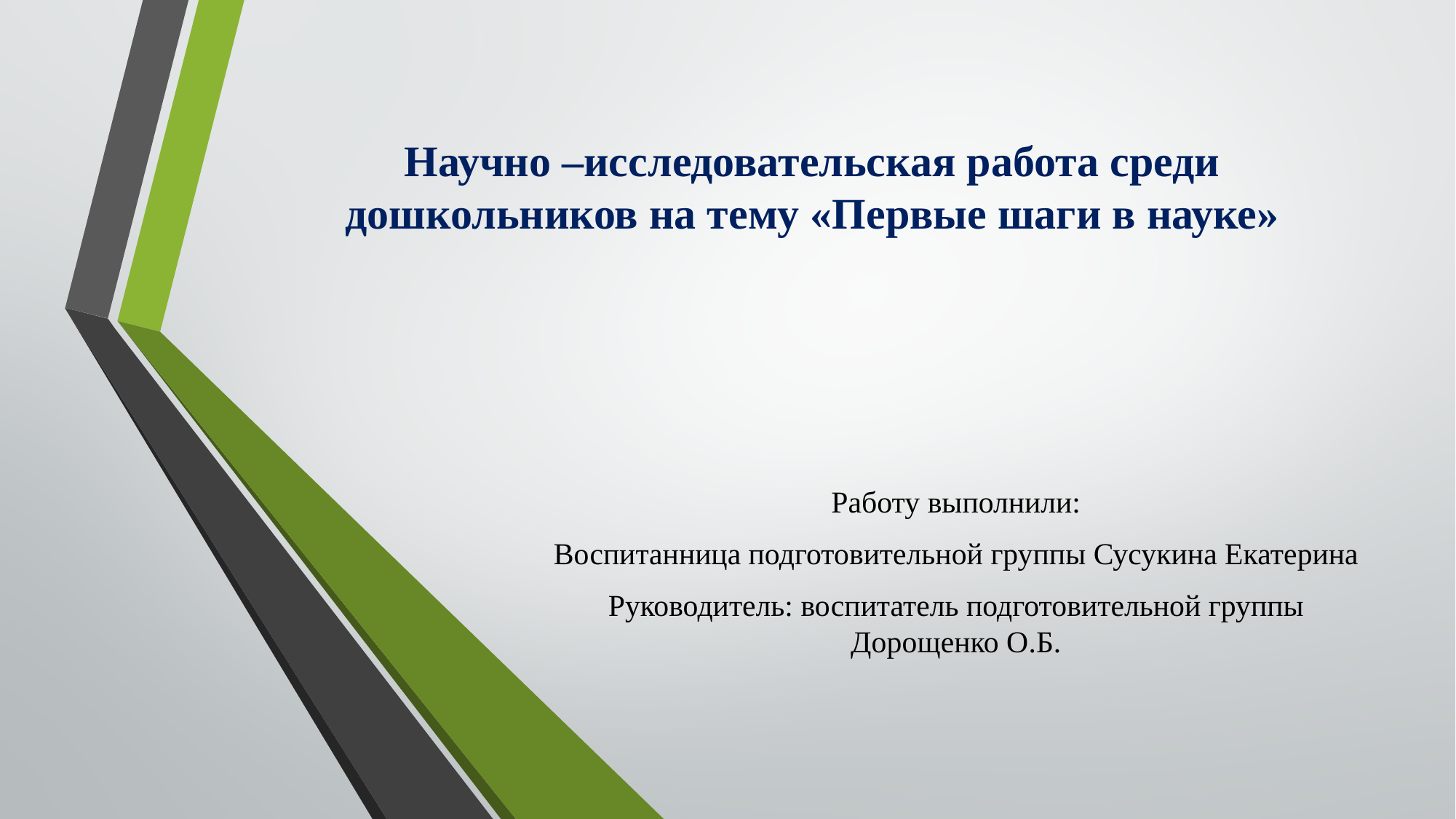

# Научно –исследовательская работа среди дошкольников на тему «Первые шаги в науке»
Работу выполнили:
Воспитанница подготовительной группы Сусукина Екатерина
Руководитель: воспитатель подготовительной группы Дорощенко О.Б.